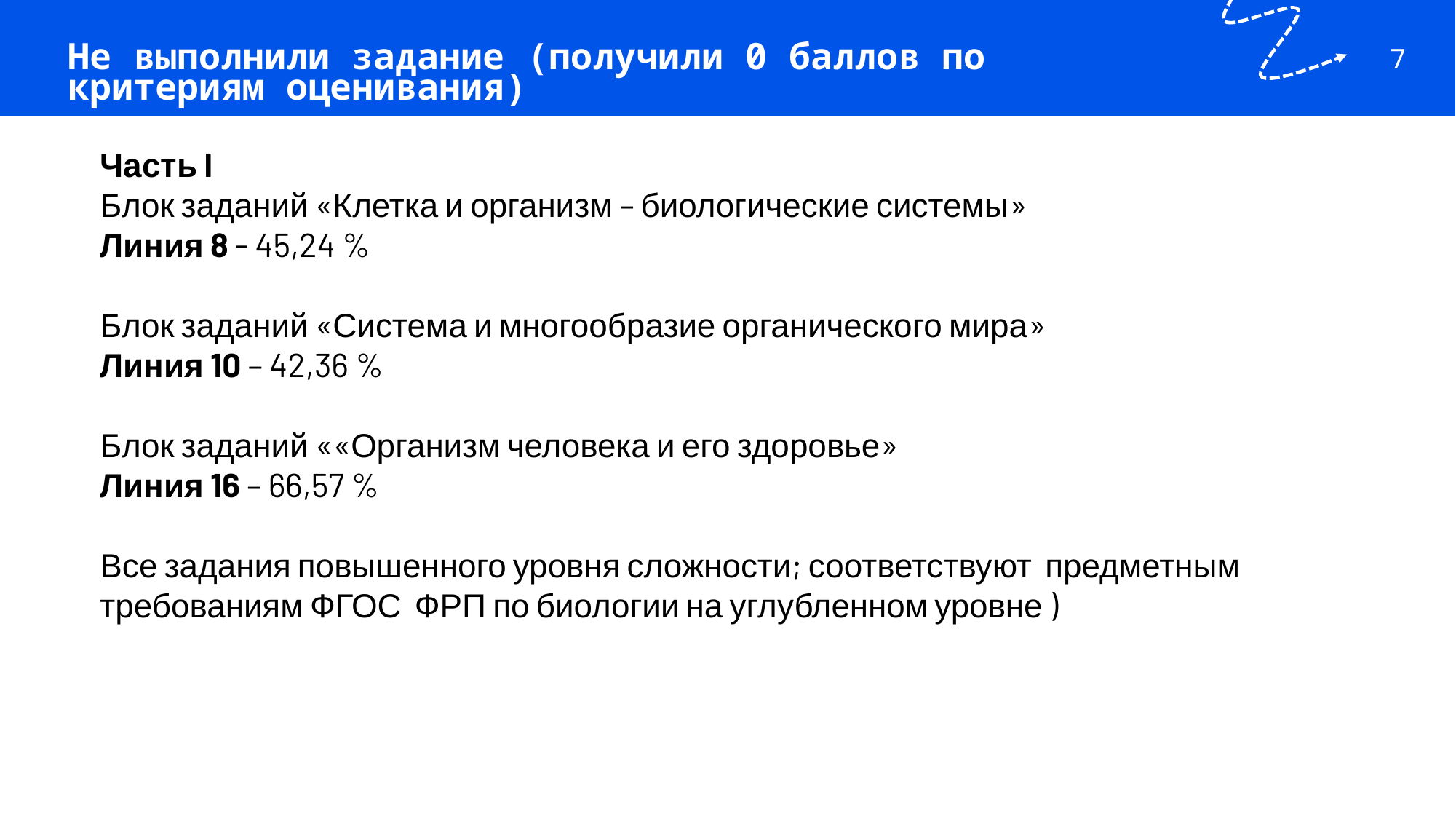

7
Не выполнили задание (получили 0 баллов по критериям оценивания)
Часть I
Блок заданий «Клетка и организм – биологические системы»
Линия 8 - 45,24 %

Блок заданий «Система и многообразие органического мира»
Линия 10 – 42,36 %

Блок заданий ««Организм человека и его здоровье»
Линия 16 – 66,57 %

Все задания повышенного уровня сложности; соответствуют  предметным требованиям ФГОС  ФРП по биологии на углубленном уровне )